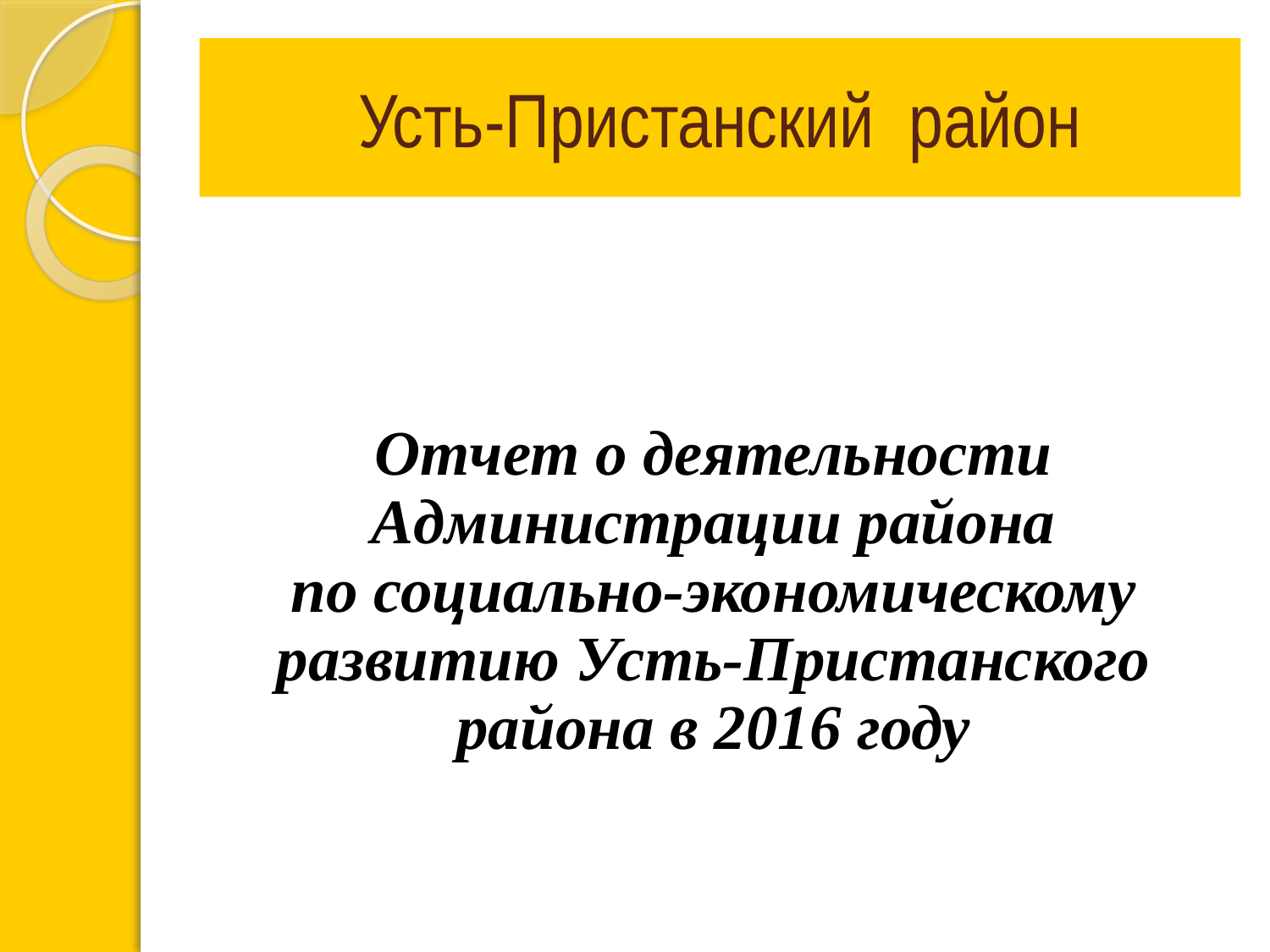

# Усть-Пристанский  район

Отчет о деятельности Администрации района
по социально-экономическому развитию Усть-Пристанского района в 2016 году